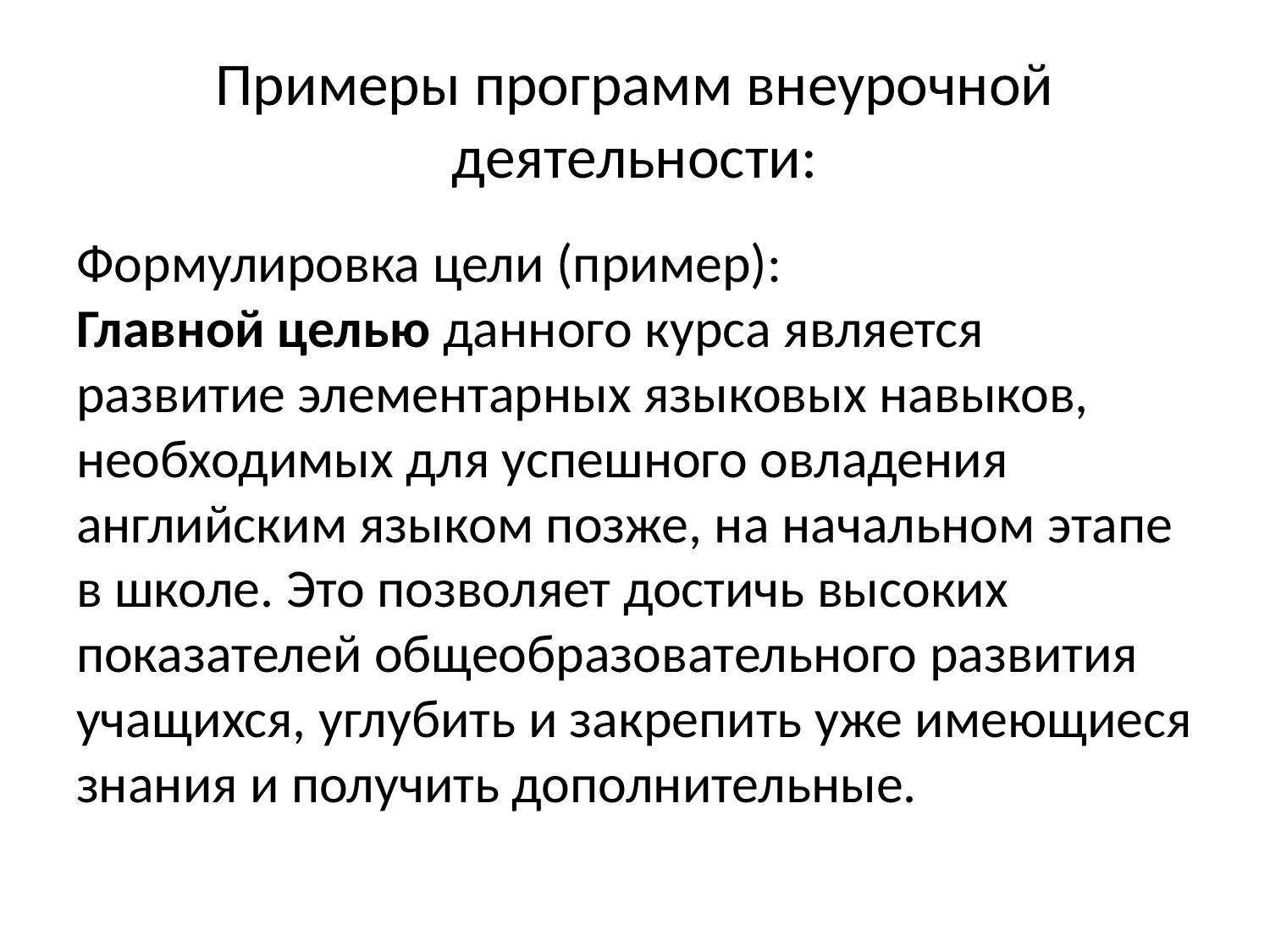

# Примеры программ внеурочной деятельности:
Формулировка цели (пример):
Главной целью данного курса является развитие элементарных языковых навыков, необходимых для успешного овладения английским языком позже, на начальном этапе в школе. Это позволяет достичь высоких показателей общеобразовательного развития учащихся, углубить и закрепить уже имеющиеся знания и получить дополнительные.